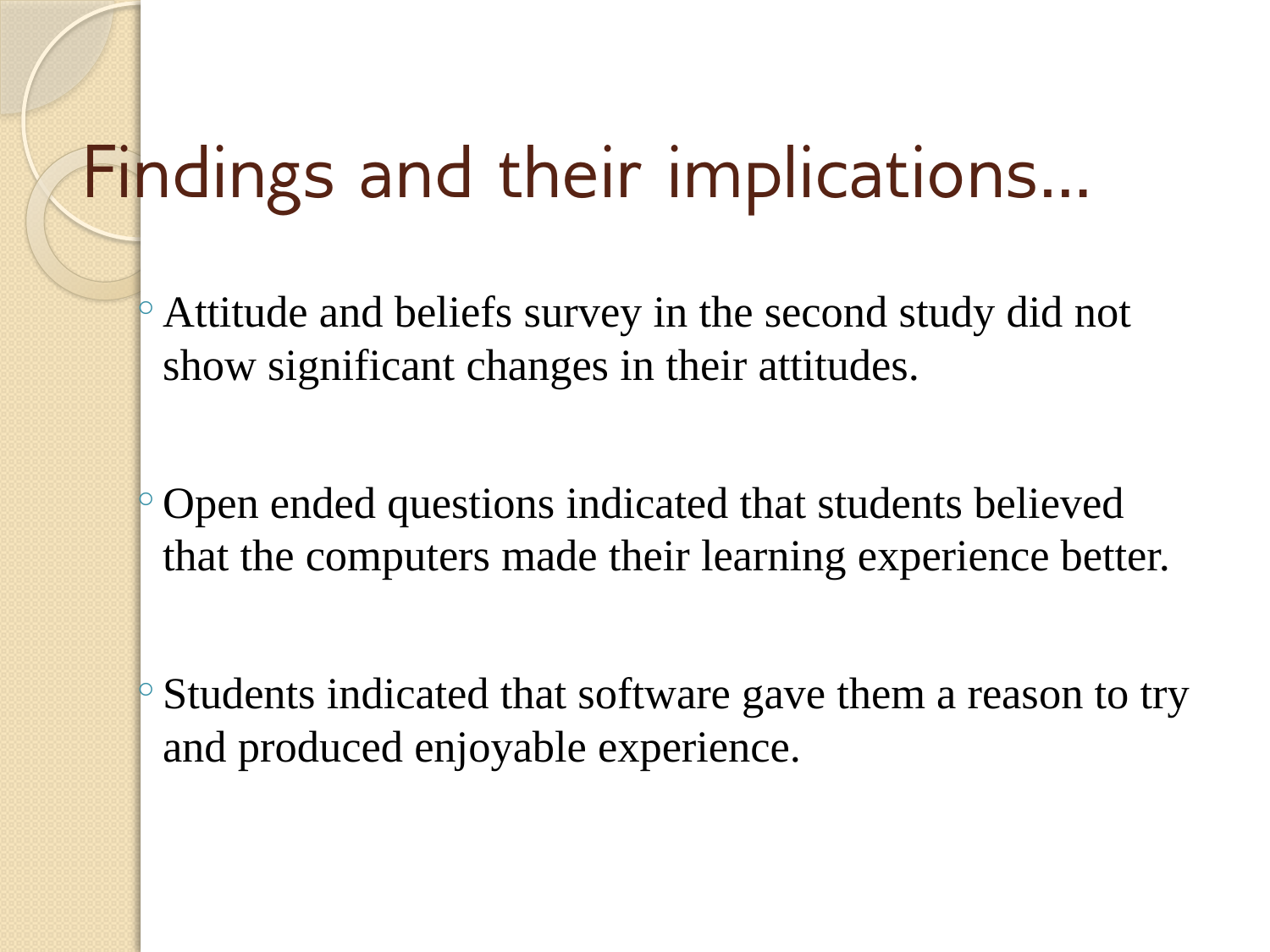

# Findings and their implications…
Attitude and beliefs survey in the second study did not show significant changes in their attitudes.

Open ended questions indicated that students believed that the computers made their learning experience better.

Students indicated that software gave them a reason to try and produced enjoyable experience.